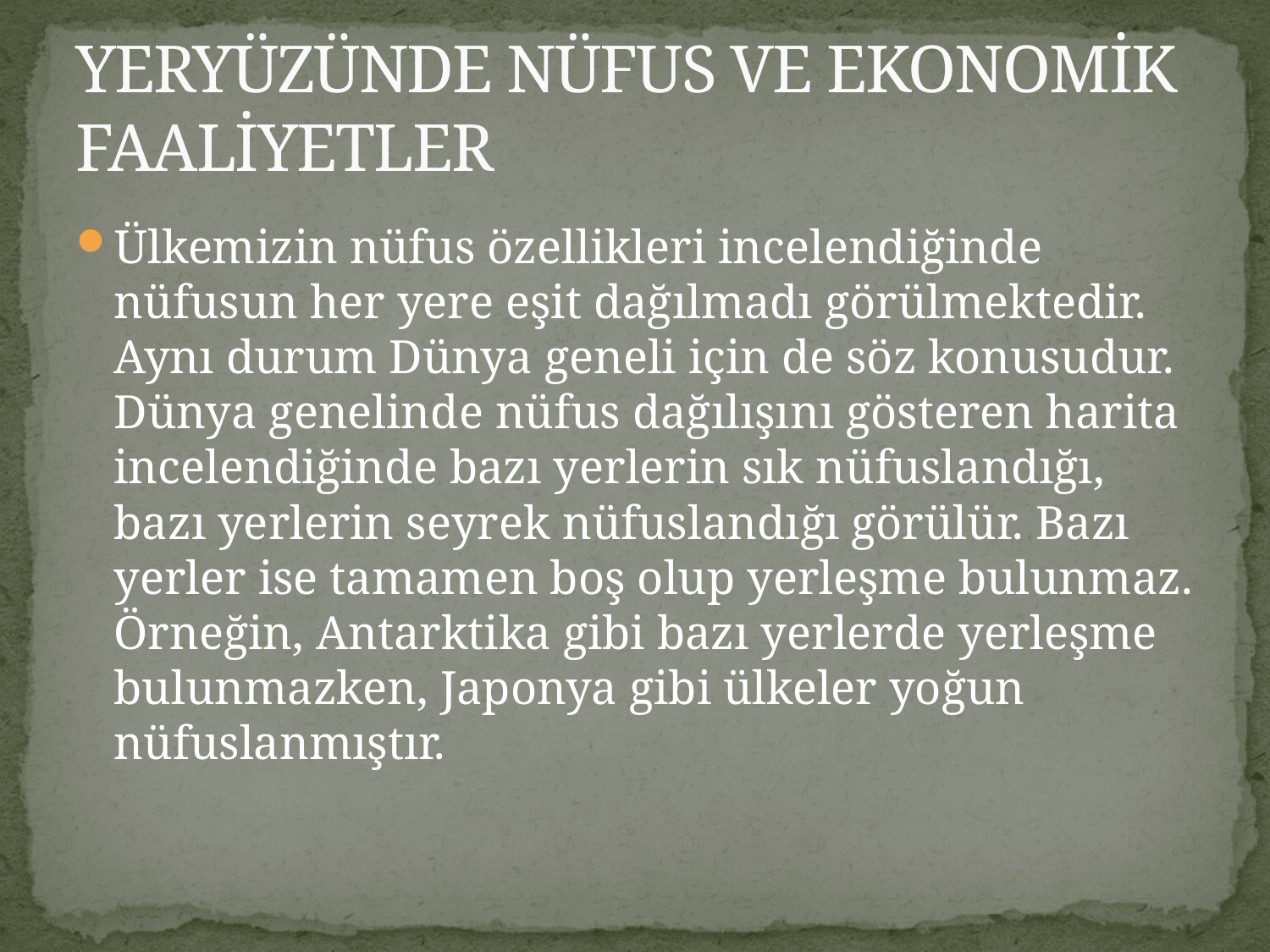

# YERYÜZÜNDE NÜFUS VE EKONOMİK FAALİYETLER
Ülkemizin nüfus özellikleri incelendiğinde nüfusun her yere eşit dağılmadı görülmektedir. Aynı durum Dünya geneli için de söz konusudur. Dünya genelinde nüfus dağılışını gösteren harita incelendiğinde bazı yerlerin sık nüfuslandığı, bazı yerlerin seyrek nüfuslandığı görülür. Bazı yerler ise tamamen boş olup yerleşme bulunmaz. Örneğin, Antarktika gibi bazı yerlerde yerleşme bulunmazken, Japonya gibi ülkeler yoğun nüfuslanmıştır.